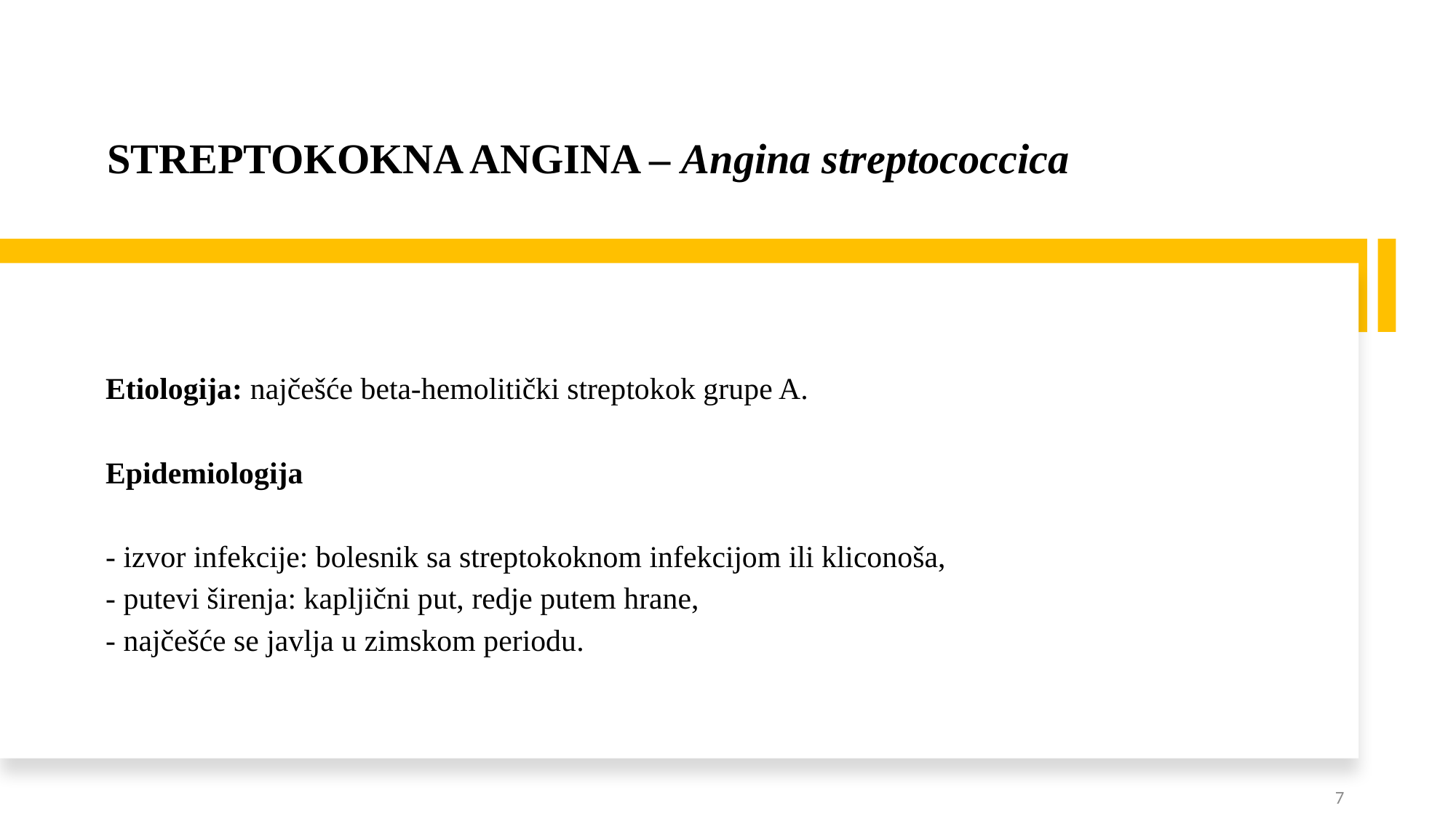

STREPTOKOKNA ANGINA – Angina streptococcica

Etiologija: najčešće beta-hemolitički streptokok grupe A.

Epidemiologija

- izvor infekcije: bolesnik sa streptokoknom infekcijom ili kliconoša,
- putevi širenja: kapljični put, redje putem hrane,
- najčešće se javlja u zimskom periodu.
7